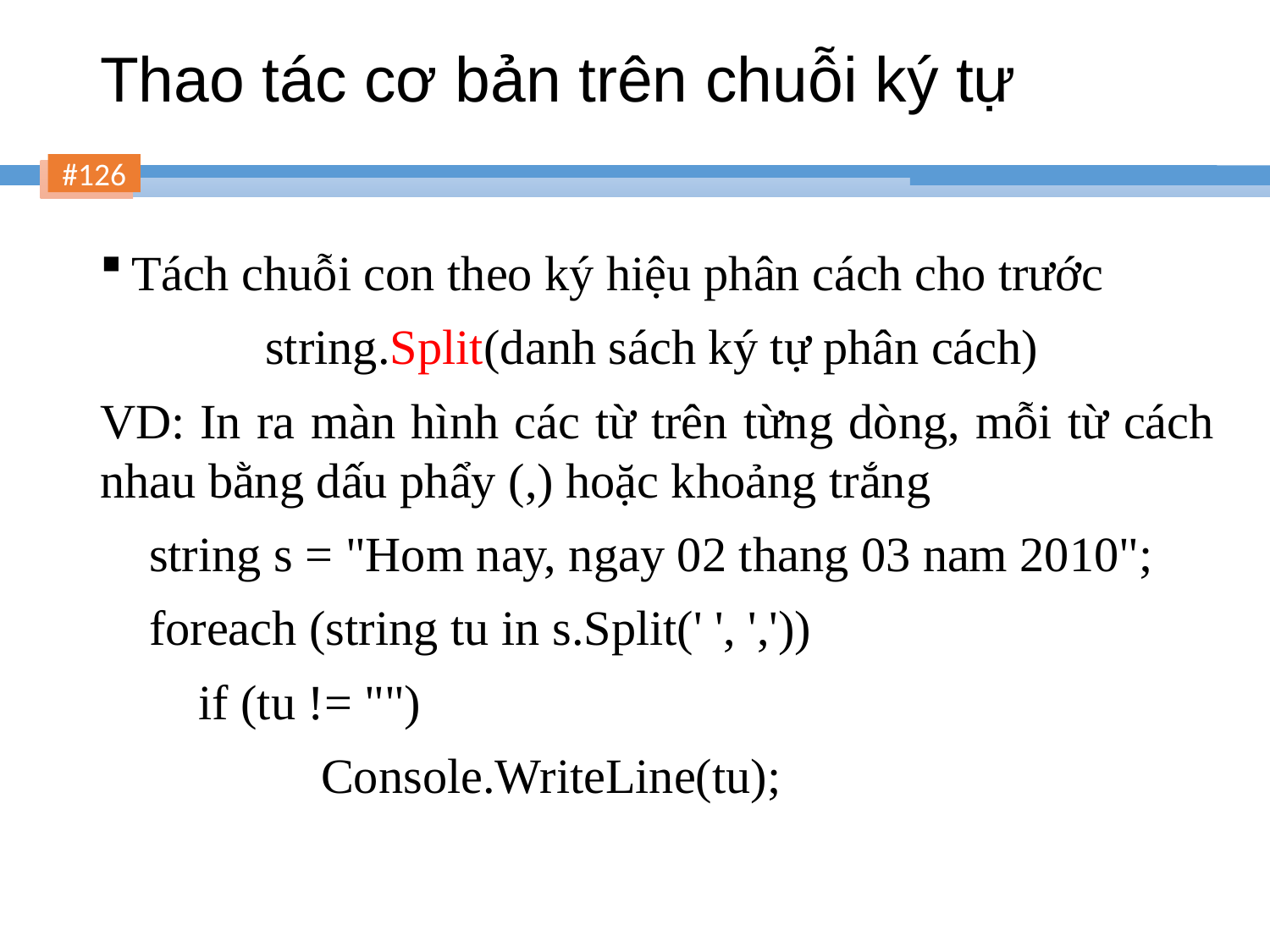

# Thao tác cơ bản trên chuỗi ký tự
Tách chuỗi con theo ký hiệu phân cách cho trước
		string.Split(danh sách ký tự phân cách)
VD: In ra màn hình các từ trên từng dòng, mỗi từ cách nhau bằng dấu phẩy (,) hoặc khoảng trắng
    string s = "Hom nay, ngay 02 thang 03 nam 2010";
    foreach (string tu in s.Split(' ', ','))
        if (tu != "")
                  Console.WriteLine(tu);

126